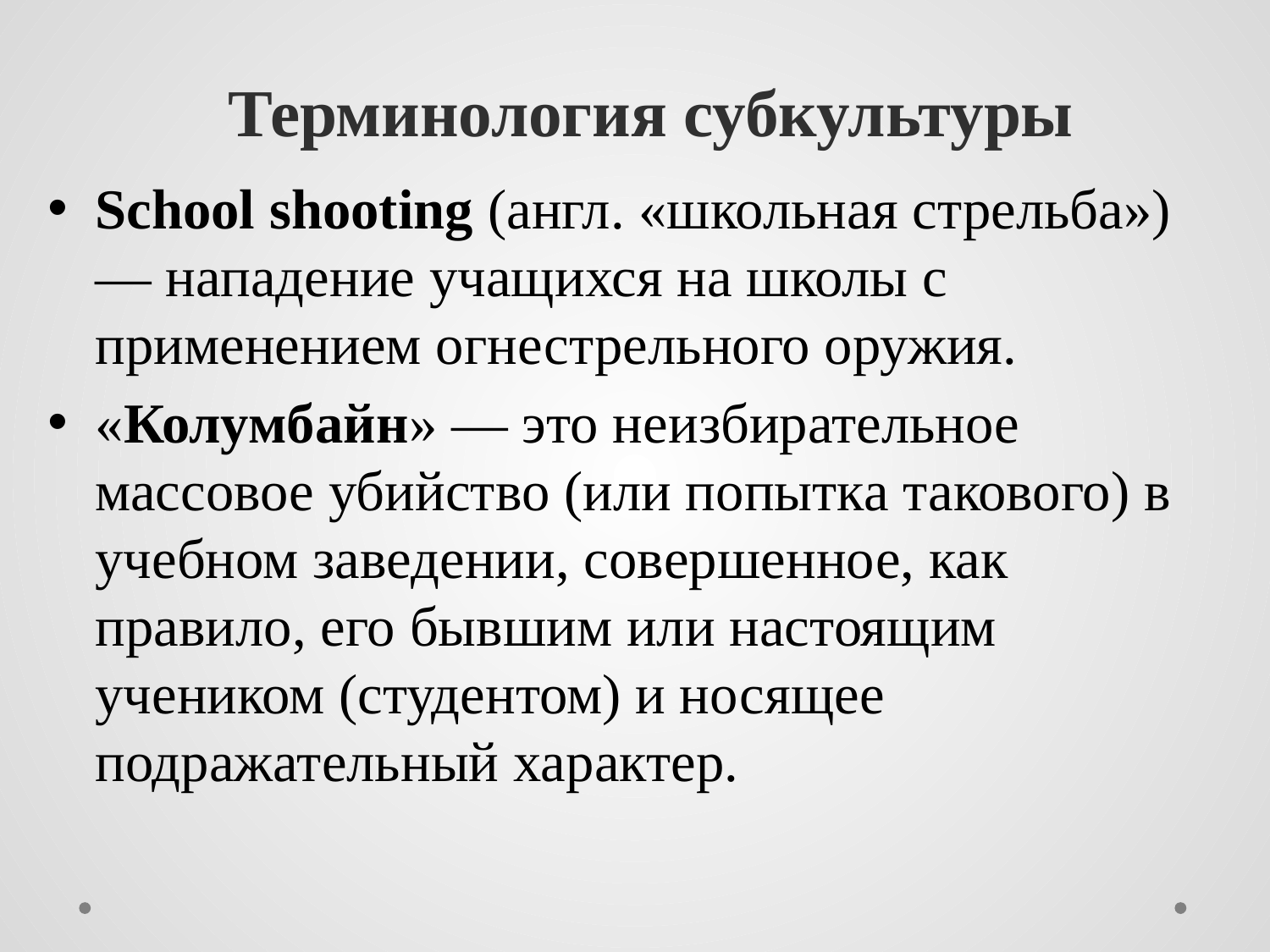

# Терминология субкультуры
School shooting (англ. «школьная стрельба») — нападение учащихся на школы с применением огнестрельного оружия.
«Колумбайн» — это неизбирательное массовое убийство (или попытка такового) в учебном заведении, совершенное, как правило, его бывшим или настоящим учеником (студентом) и носящее подражательный характер.